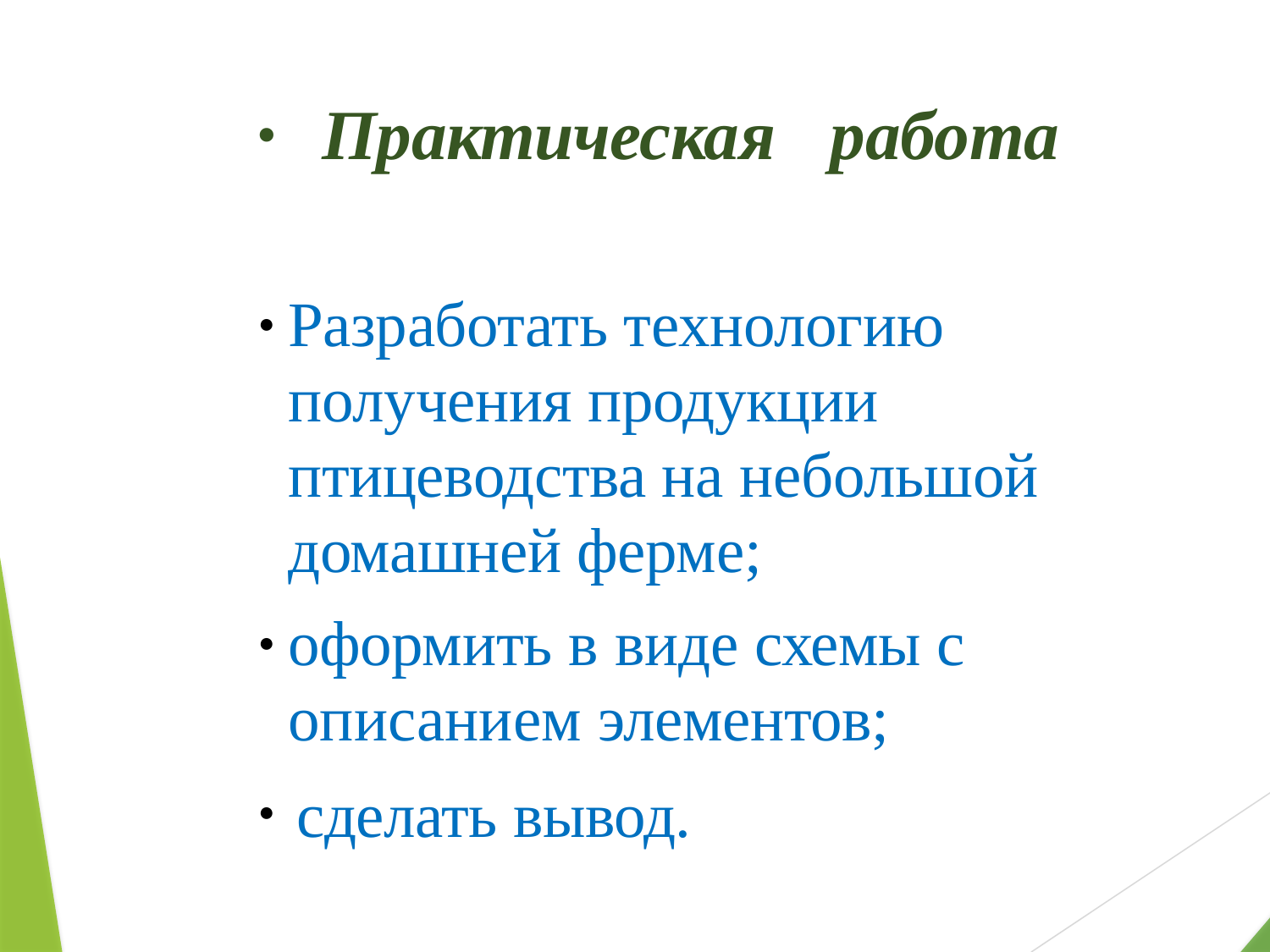

.

# Практическая	работа
Разработать технологию  получения продукции  птицеводства на небольшой  домашней ферме;
оформить в виде схемы с  описанием элементов;
сделать вывод.